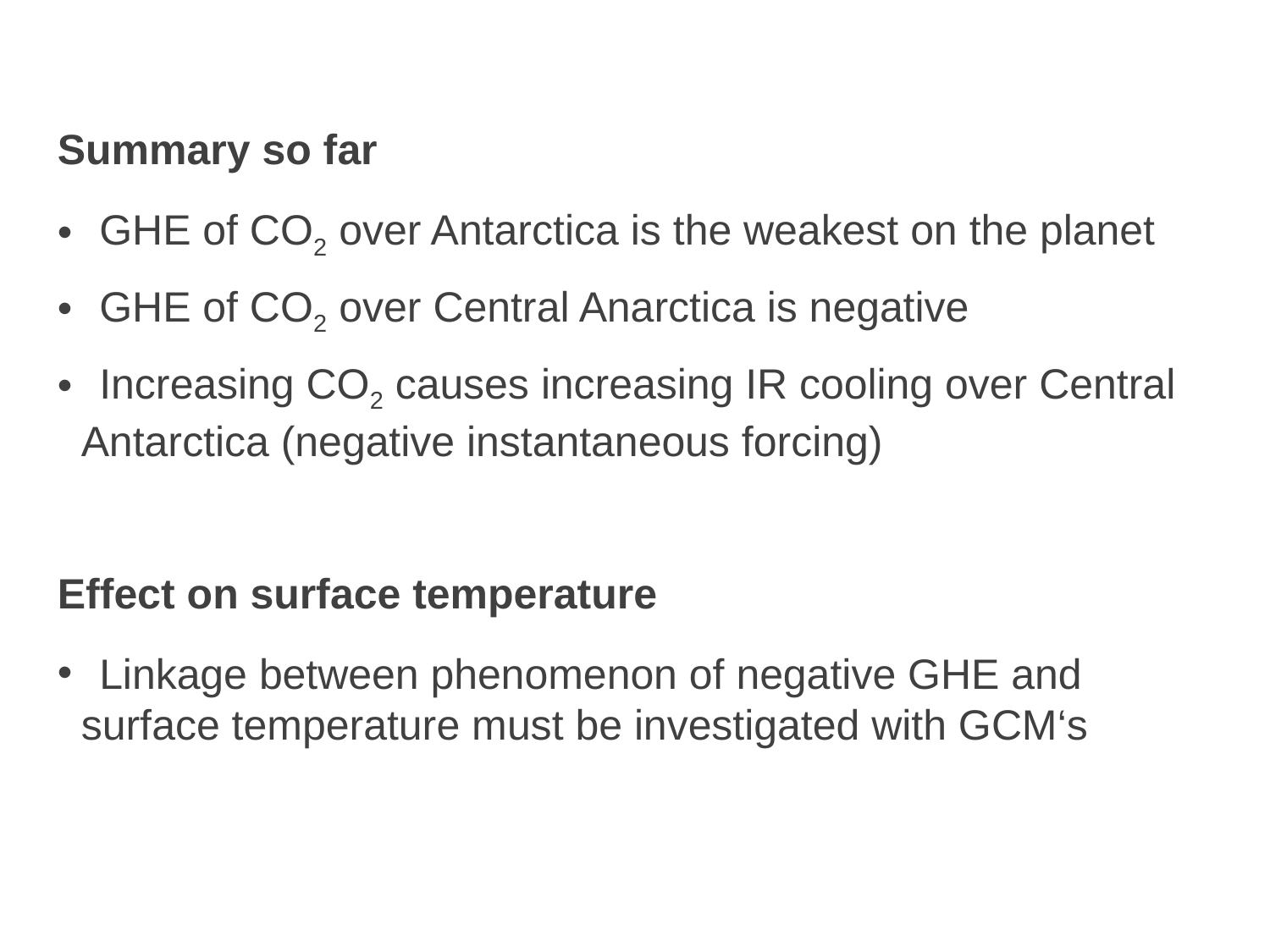

Summary so far

 GHE of CO2 over Antarctica is the weakest on the planet

 GHE of CO2 over Central Anarctica is negative

 Increasing CO2 causes increasing IR cooling over Central
  Antarctica (negative instantaneous forcing)

Effect on surface temperature

 Linkage between phenomenon of negative GHE and
  surface temperature must be investigated with GCM‘s